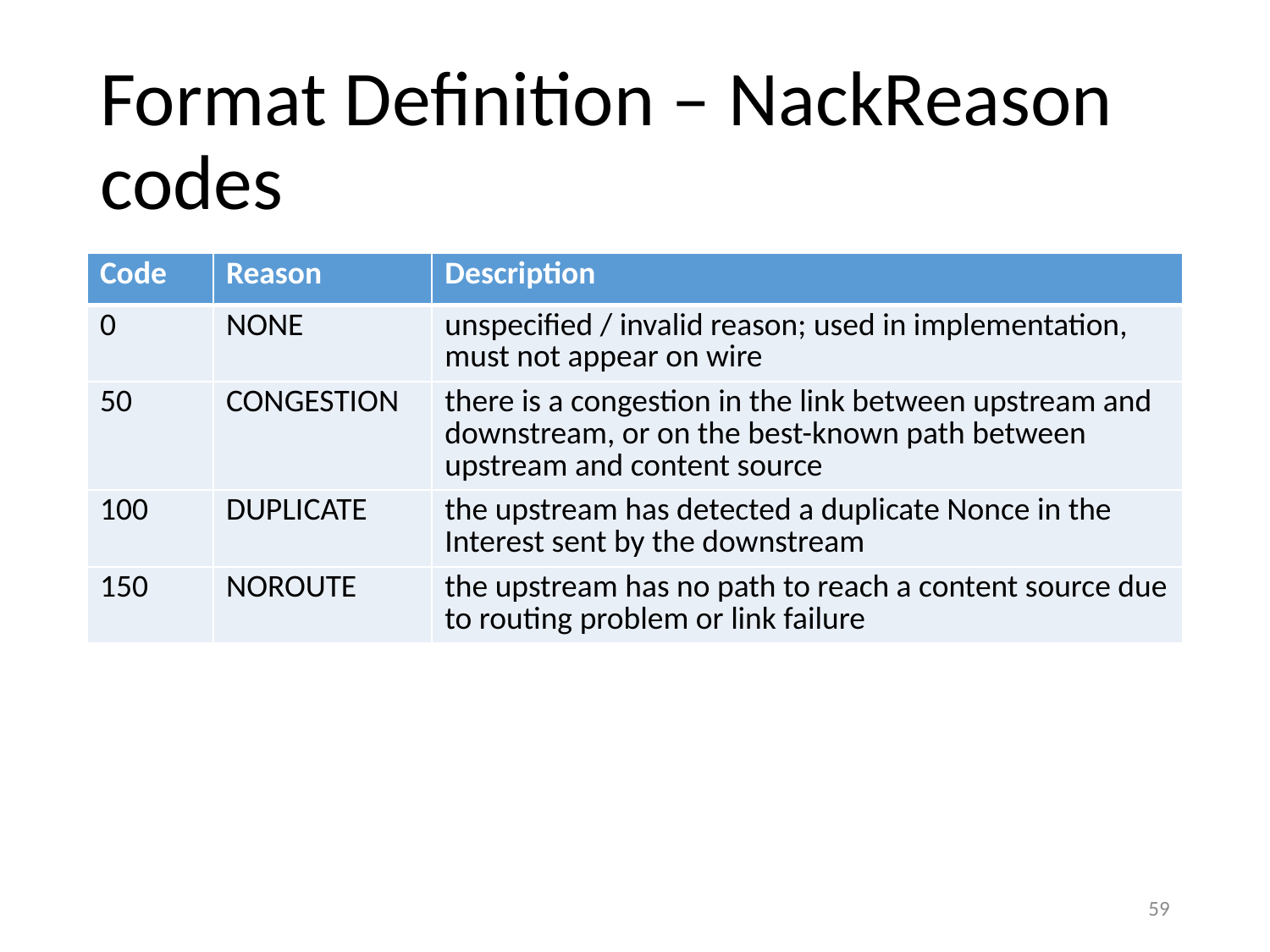

# Format Definition – NackReason codes
| Code | Reason | Description |
| --- | --- | --- |
| 0 | NONE | unspecified / invalid reason; used in implementation, must not appear on wire |
| 50 | CONGESTION | there is a congestion in the link between upstream and downstream, or on the best-known path between upstream and content source |
| 100 | DUPLICATE | the upstream has detected a duplicate Nonce in the Interest sent by the downstream |
| 150 | NOROUTE | the upstream has no path to reach a content source due to routing problem or link failure |
59